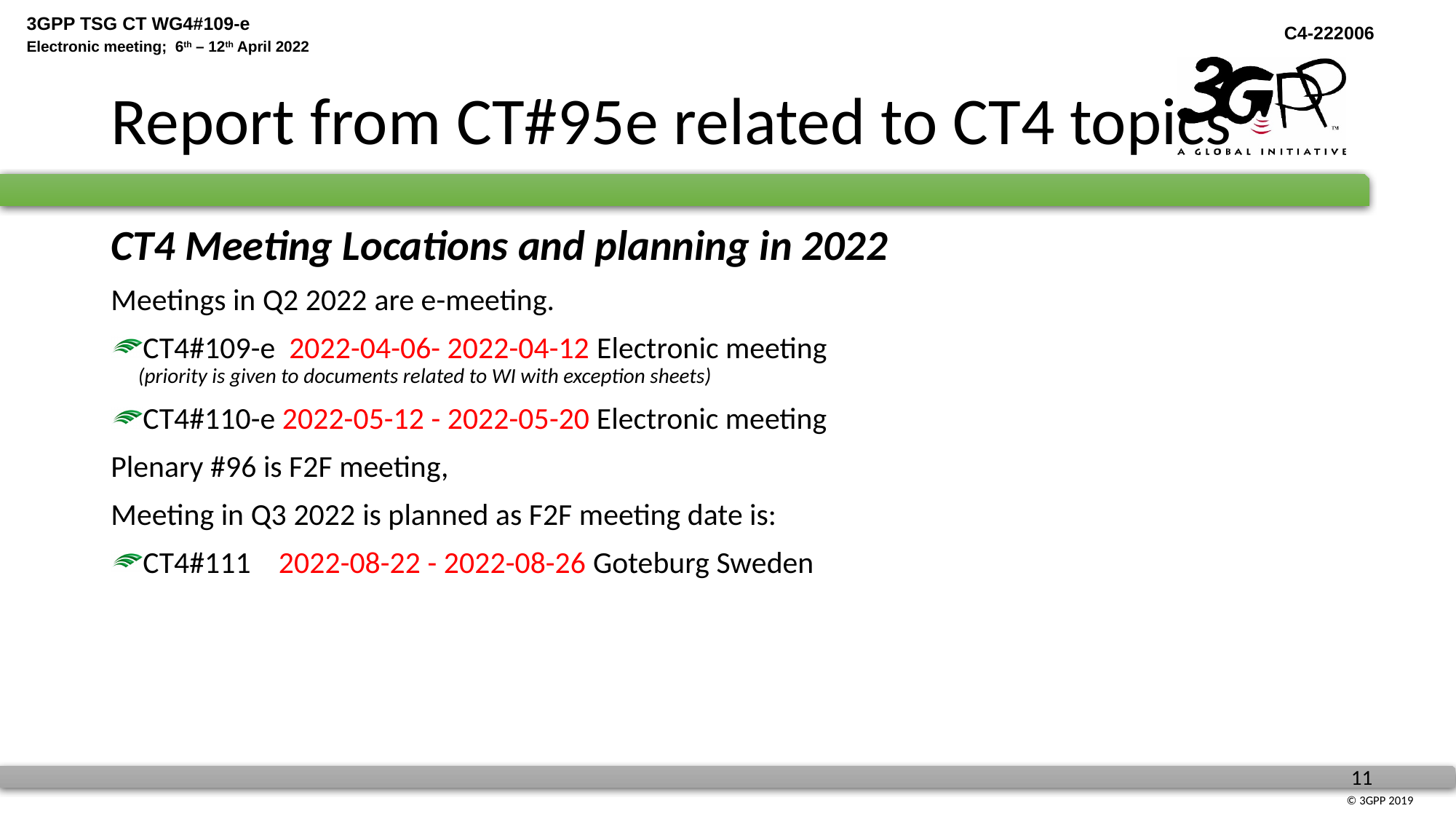

# Report from CT#95e related to CT4 topics
CT4 Meeting Locations and planning in 2022
Meetings in Q2 2022 are e-meeting.
CT4#109-e  2022-04-06- 2022-04-12 Electronic meeting
(priority is given to documents related to WI with exception sheets)
CT4#110-e 2022-05-12 - 2022-05-20 Electronic meeting
Plenary #96 is F2F meeting,
Meeting in Q3 2022 is planned as F2F meeting date is:
CT4#111    2022-08-22 - 2022-08-26 Goteburg Sweden